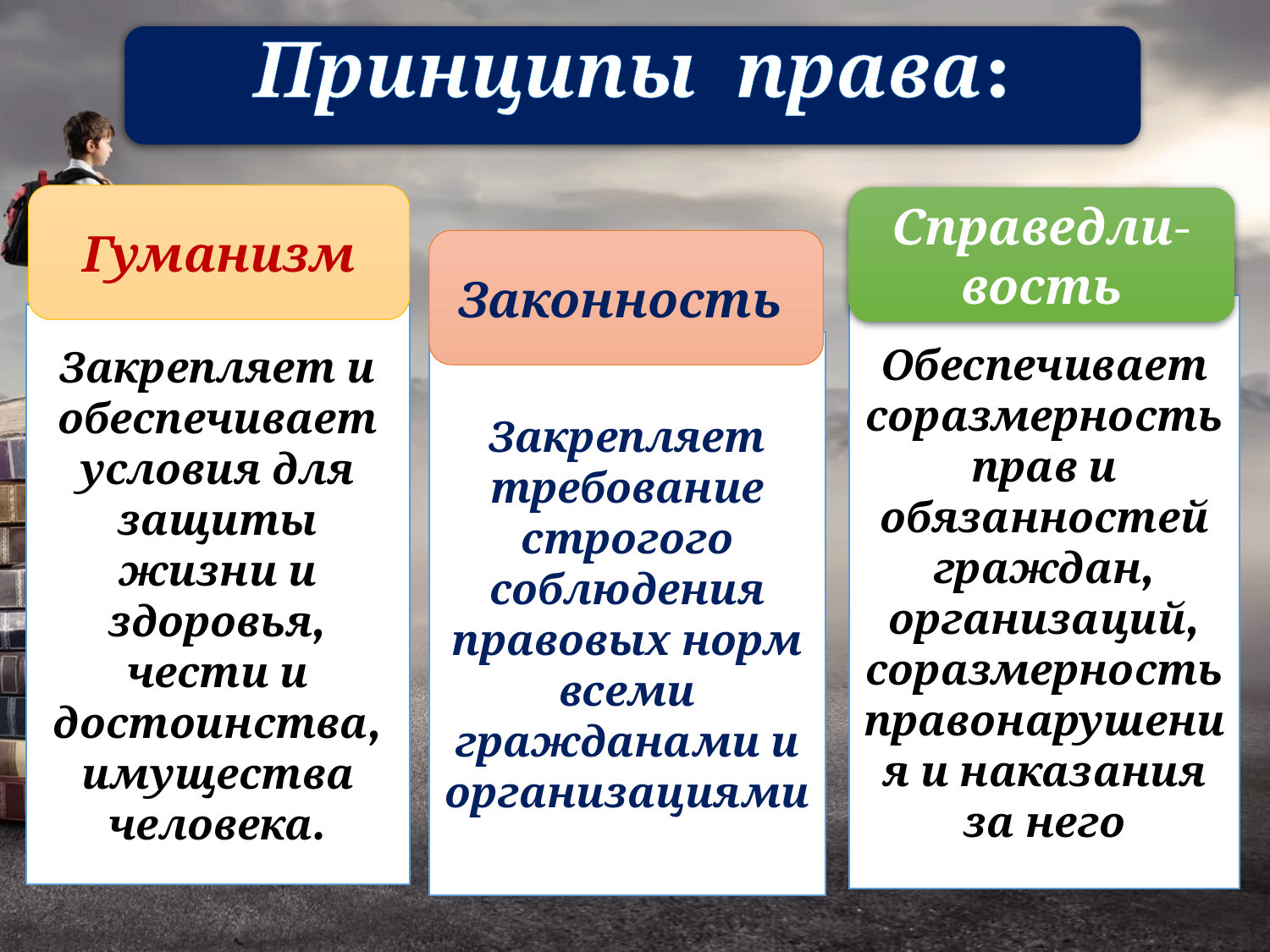

Принципы  права:

Гуманизм
Справедли-вость
Законность
Обеспечивает соразмерность прав и обязанностей граждан, организаций, соразмерность правонарушения и наказания за него
Закрепляет и обеспечивает условия для защиты жизни и здоровья, чести и достоинства, имущества человека.
Закрепляет требование строгого соблюдения правовых норм всеми гражданами и организациями